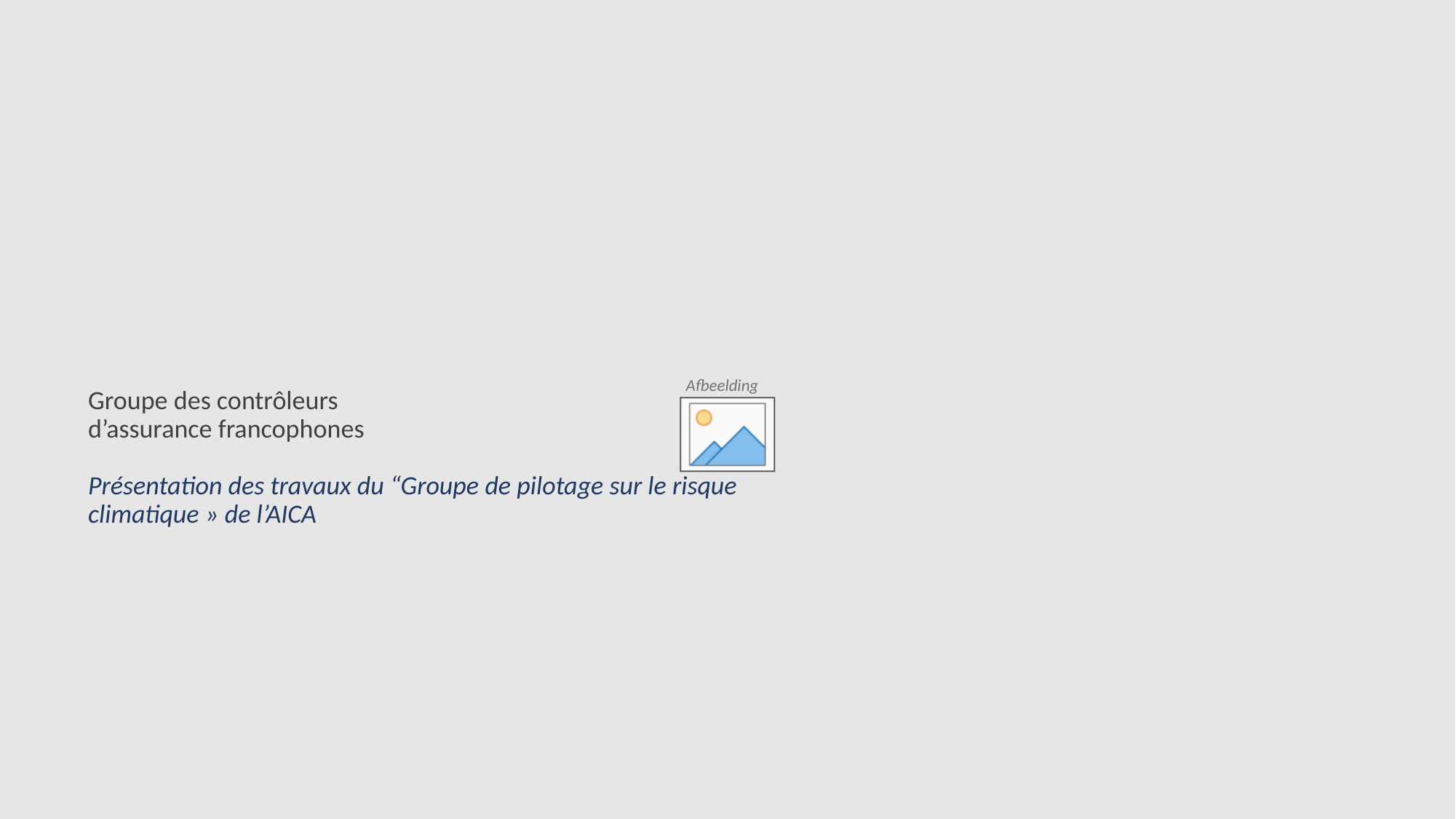

# Groupe des contrôleurs d’assurance francophones Présentation des travaux du “Groupe de pilotage sur le risque climatique » de l’AICA
4